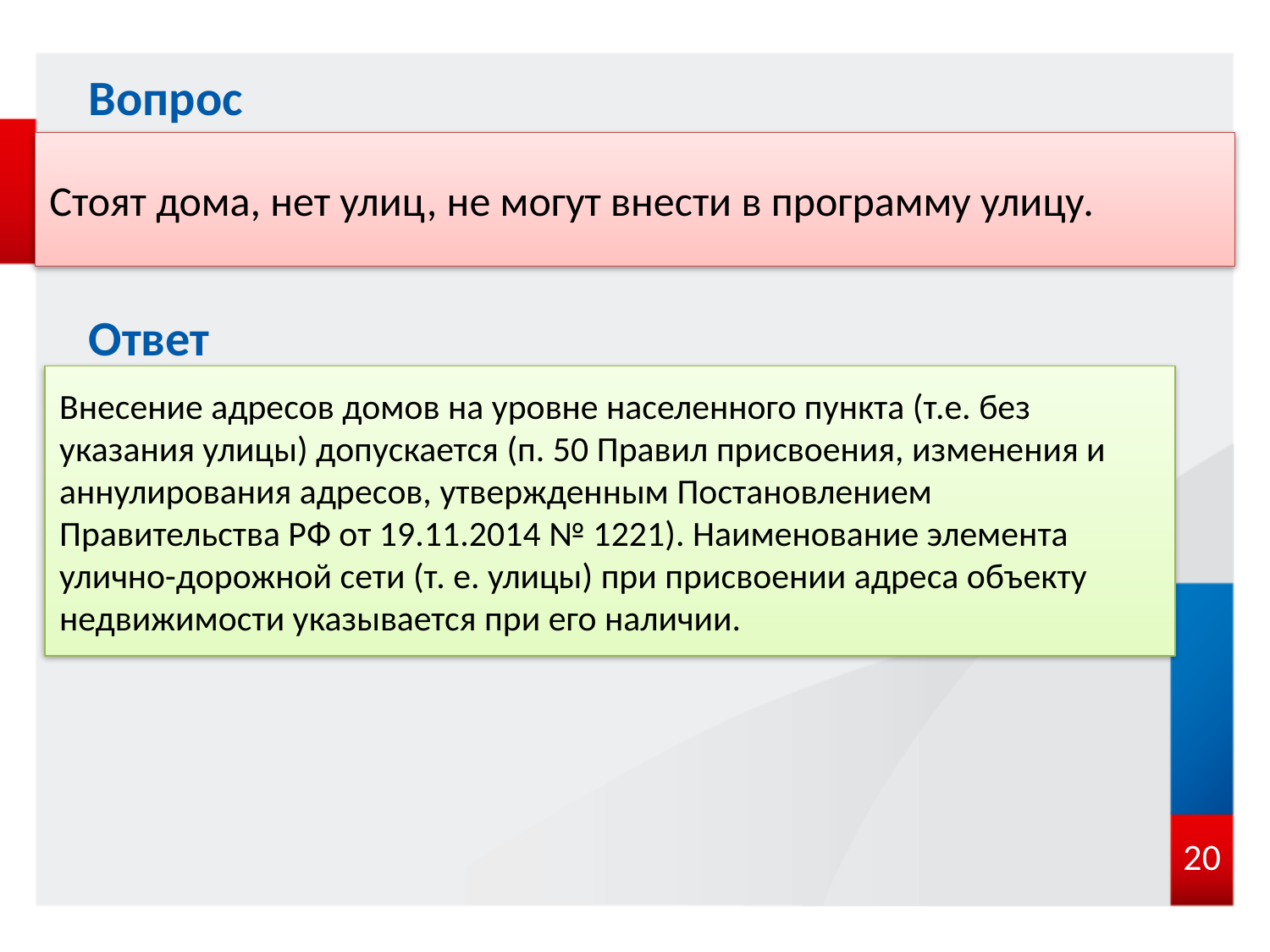

Вопрос
Стоят дома, нет улиц, не могут внести в программу улицу.
Ответ
Внесение адресов домов на уровне населенного пункта (т.е. без указания улицы) допускается (п. 50 Правил присвоения, изменения и аннулирования адресов, утвержденным Постановлением Правительства РФ от 19.11.2014 № 1221). Наименование элемента улично-дорожной сети (т. е. улицы) при присвоении адреса объекту недвижимости указывается при его наличии.
20